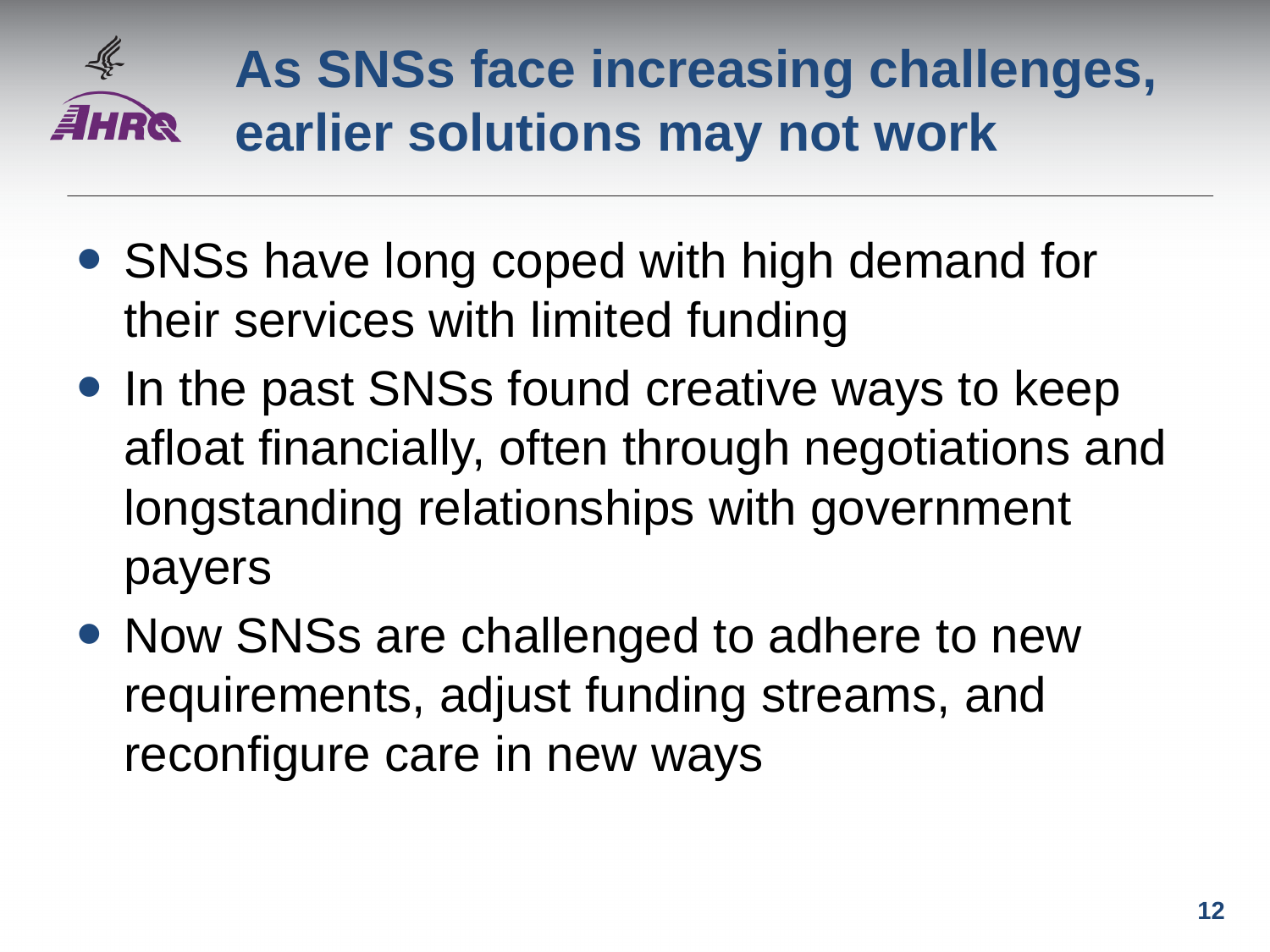

# As SNSs face increasing challenges, earlier solutions may not work
SNSs have long coped with high demand for their services with limited funding
In the past SNSs found creative ways to keep afloat financially, often through negotiations and longstanding relationships with government payers
Now SNSs are challenged to adhere to new requirements, adjust funding streams, and reconfigure care in new ways
12